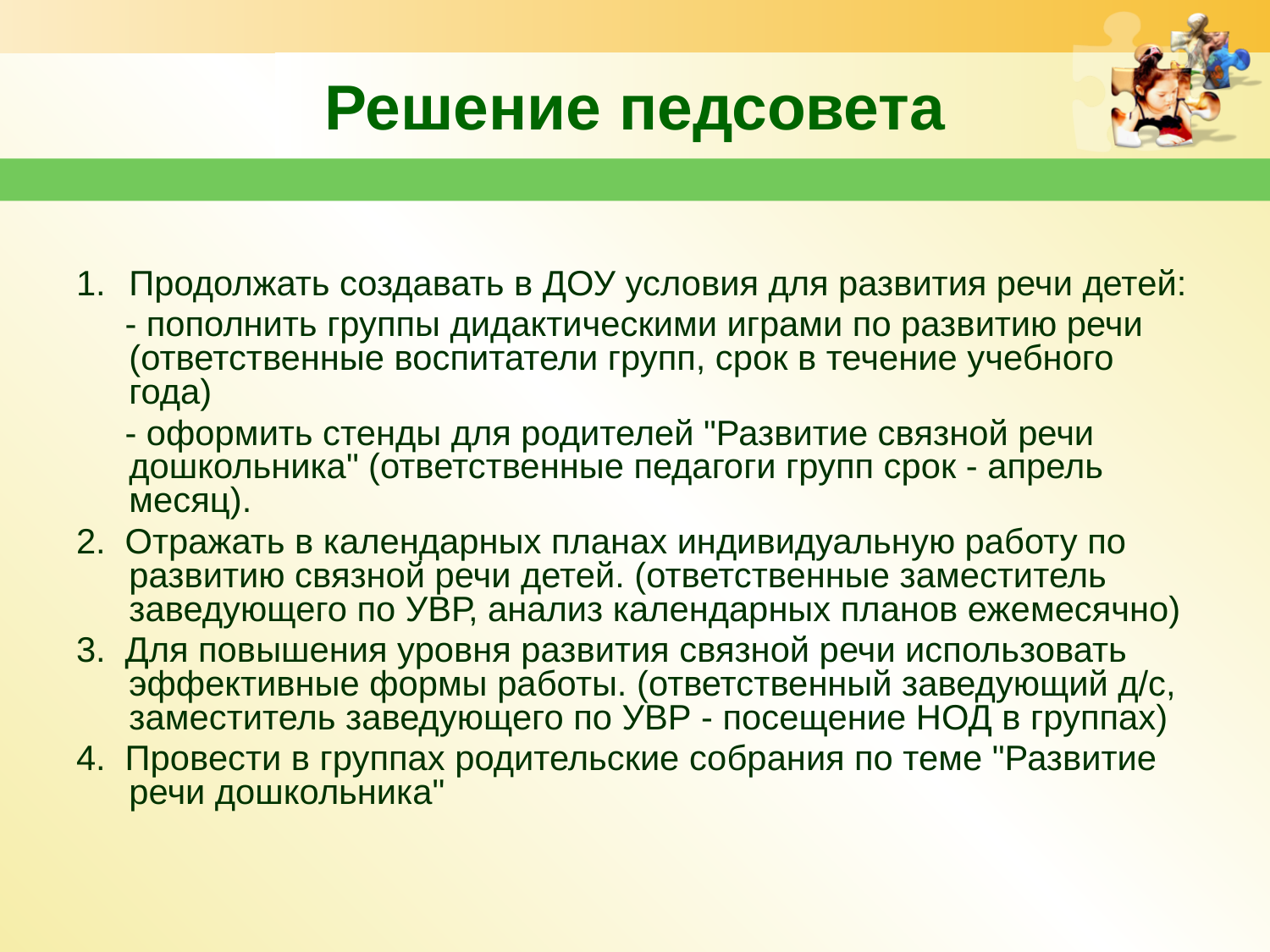

Решение педсовета

Продолжать создавать в ДОУ условия для развития речи детей:
     - пополнить группы дидактическими играми по развитию речи (ответственные воспитатели групп, срок в течение учебного года)
     - оформить стенды для родителей "Развитие связной речи дошкольника" (ответственные педагоги групп срок - апрель месяц).
2.  Отражать в календарных планах индивидуальную работу по развитию связной речи детей. (ответственные заместитель заведующего по УВР, анализ календарных планов ежемесячно)
3.  Для повышения уровня развития связной речи использовать эффективные формы работы. (ответственный заведующий д/с, заместитель заведующего по УВР - посещение НОД в группах)
4.  Провести в группах родительские собрания по теме "Развитие речи дошкольника"